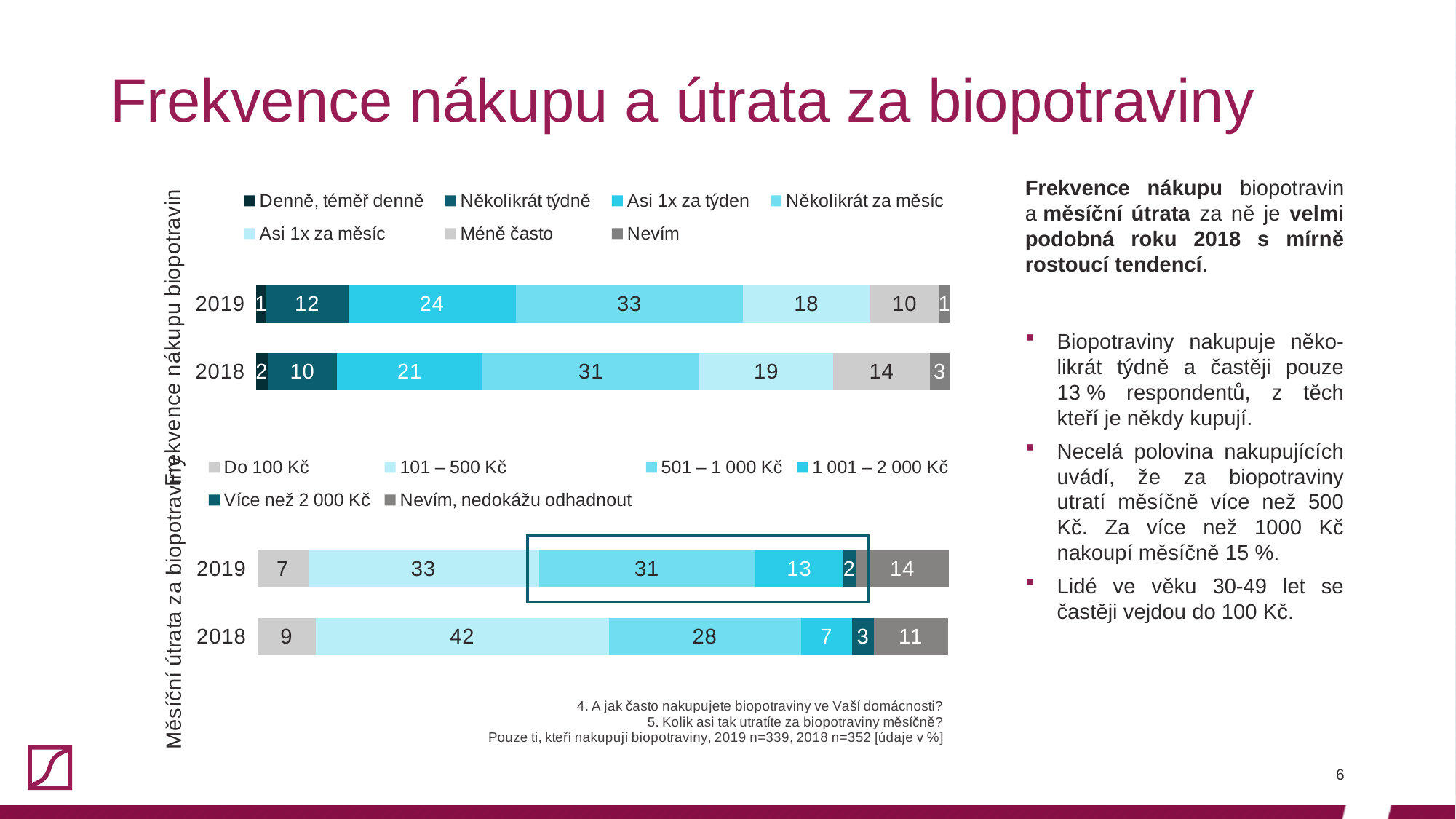

# Frekvence nákupu a útrata za biopotraviny

### Chart

| Category | Denně, téměř denně | Několikrát týdně | Asi 1x za týden | Několikrát za měsíc | Asi 1x za měsíc | Méně často | Nevím |
|---|---|---|---|---|---|---|---|
| 2019 | 1.4749262536873156 | 11.799410029498524 | 24.188790560471976 | 32.743362831858406 | 18.289085545722713 | 10.029498525073747 | 1.4749262536873156 |
| 2018 | 1.7045454545454544 | 9.943181818181818 | 21.022727272727273 | 31.25 | 19.318181818181817 | 13.920454545454545 | 2.840909090909091 |

### Chart

| Category | Do 100 Kč | 101 – 500 Kč | 501 – 1 000 Kč | 1 001 – 2 000 Kč | Více než 2 000 Kč | Nevím, nedokážu odhadnout |
|---|---|---|---|---|---|---|
| 2019 | 7.4 | 33.3 | 31.3 | 12.7 | 1.8 | 13.6 |
| 2018 | 8.5 | 42.3 | 27.8 | 7.4 | 3.1 | 10.8 |
Frekvence nákupu biopotravin a měsíční útrata za ně je velmi podobná roku 2018 s mírně rostoucí tendencí.

Biopotraviny nakupuje něko-likrát týdně a častěji pouze 13 % respondentů, z těch kteří je někdy kupují.
Necelá polovina nakupujících uvádí, že za biopotraviny utratí měsíčně více než 500 Kč. Za více než 1000 Kč nakoupí měsíčně 15 %.
Lidé ve věku 30-49 let se častěji vejdou do 100 Kč.

6